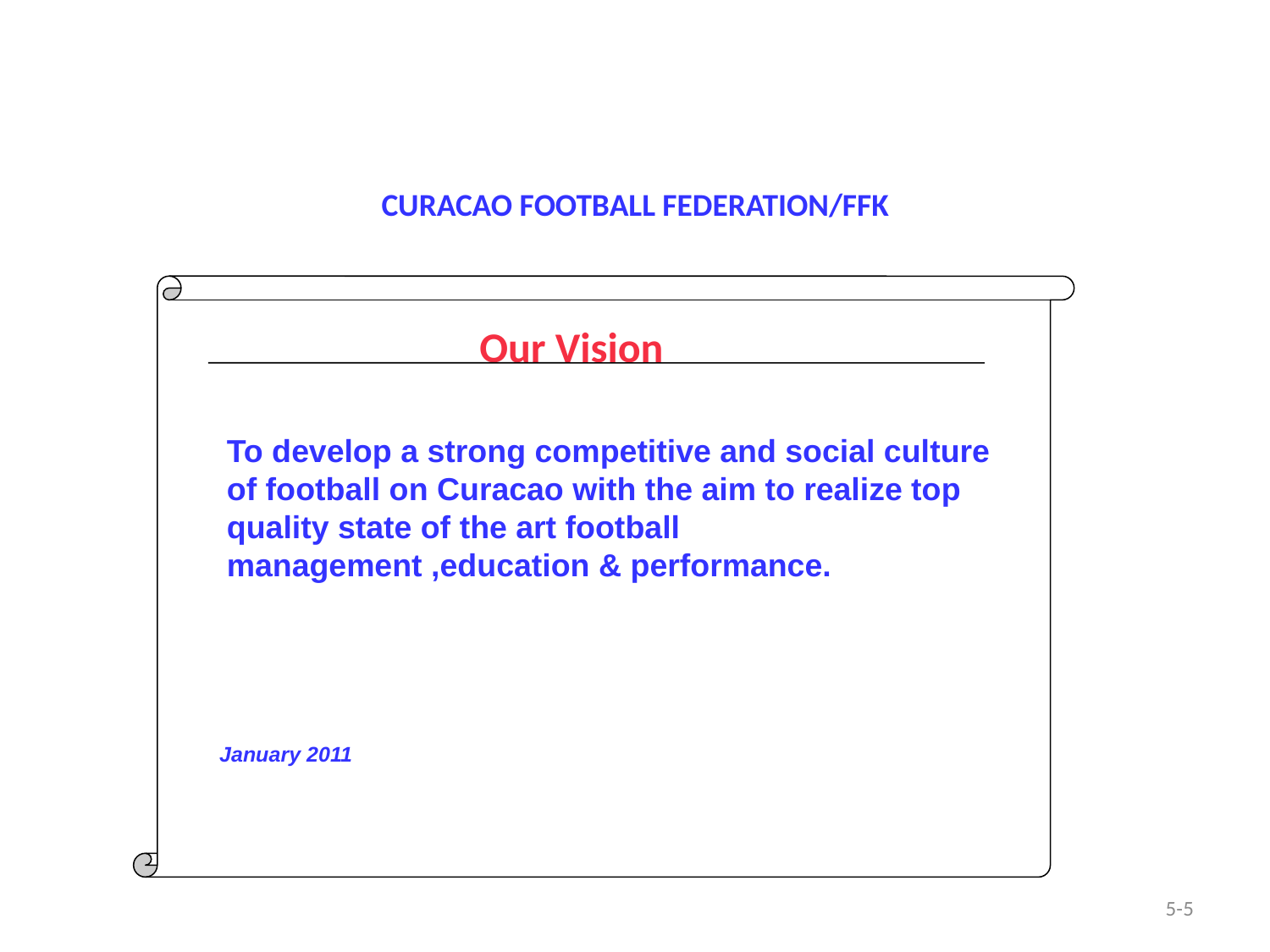

CURACAO FOOTBALL FEDERATION/FFK

                   Our Vision

	To develop a strong competitive and social culture of football on Curacao with the aim to realize top quality state of the art football management ,education & performance.

  January 2011
5-5